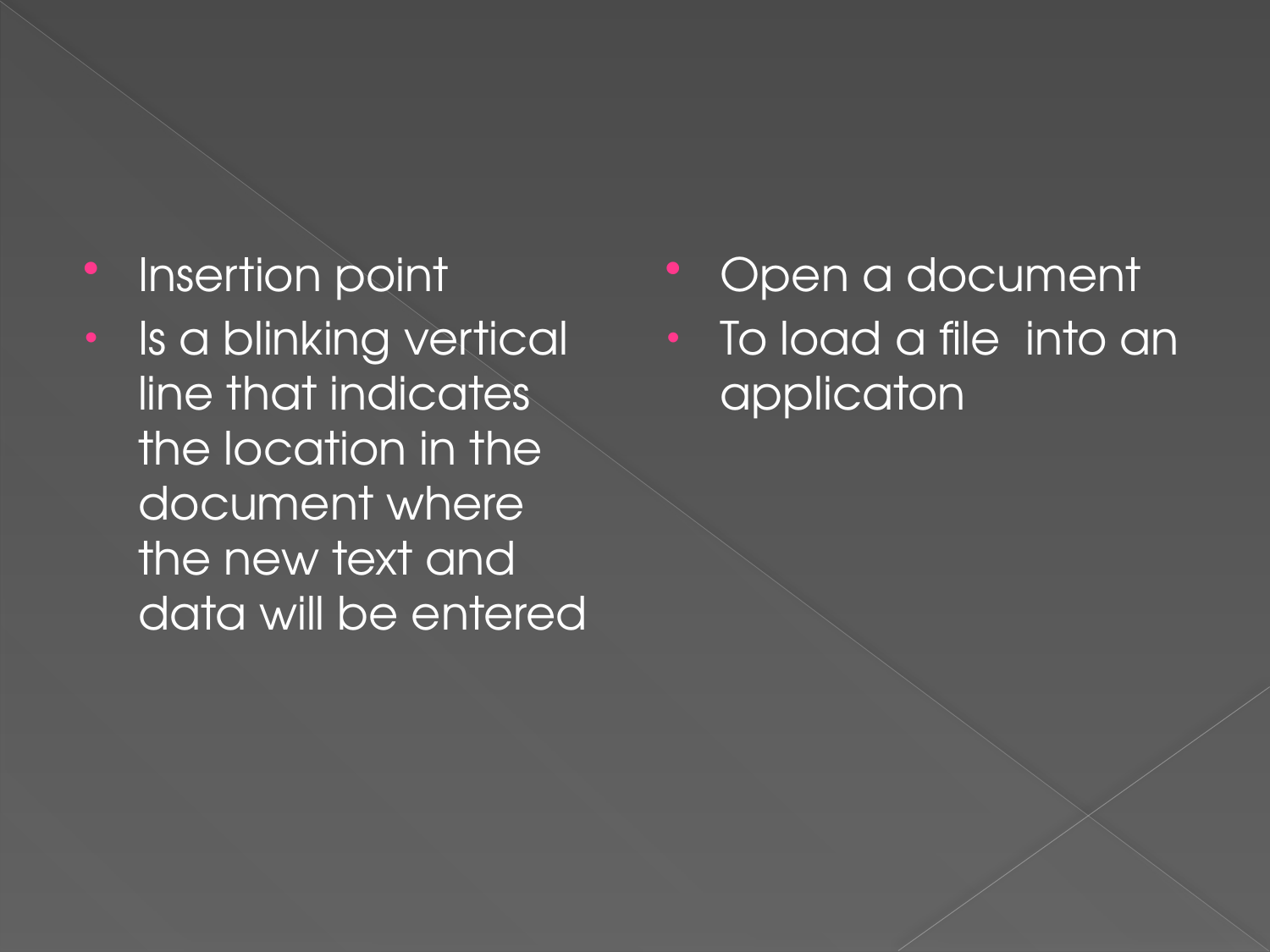

Insertion point
Is a blinking vertical line that indicates the location in the document where  the new text and data will be entered
Open a document
To load a file  into an applicaton